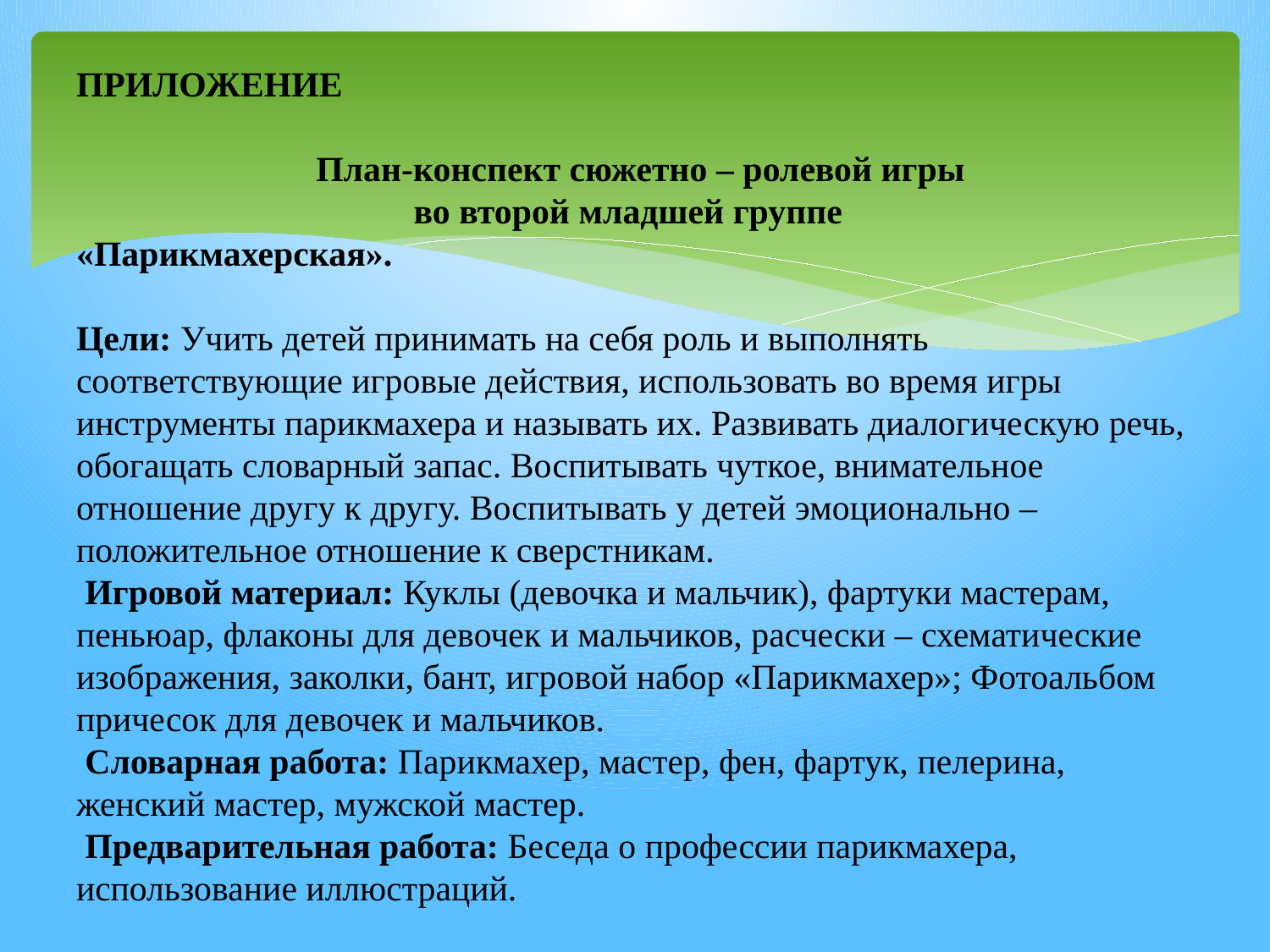

# ПРИЛОЖЕНИЕ План-конспект сюжетно – ролевой игры во второй младшей группе                                  «Парикмахерская». Цели: Учить детей принимать на себя роль и выполнять соответствующие игровые действия, использовать во время игры инструменты парикмахера и называть их. Развивать диалогическую речь, обогащать словарный запас. Воспитывать чуткое, внимательное отношение другу к другу. Воспитывать у детей эмоционально – положительное отношение к сверстникам.  Игровой материал: Куклы (девочка и мальчик), фартуки мастерам, пеньюар, флаконы для девочек и мальчиков, расчески – схематические изображения, заколки, бант, игровой набор «Парикмахер»; Фотоальбом причесок для девочек и мальчиков.  Словарная работа: Парикмахер, мастер, фен, фартук, пелерина, женский мастер, мужской мастер.  Предварительная работа: Беседа о профессии парикмахера, использование иллюстраций.